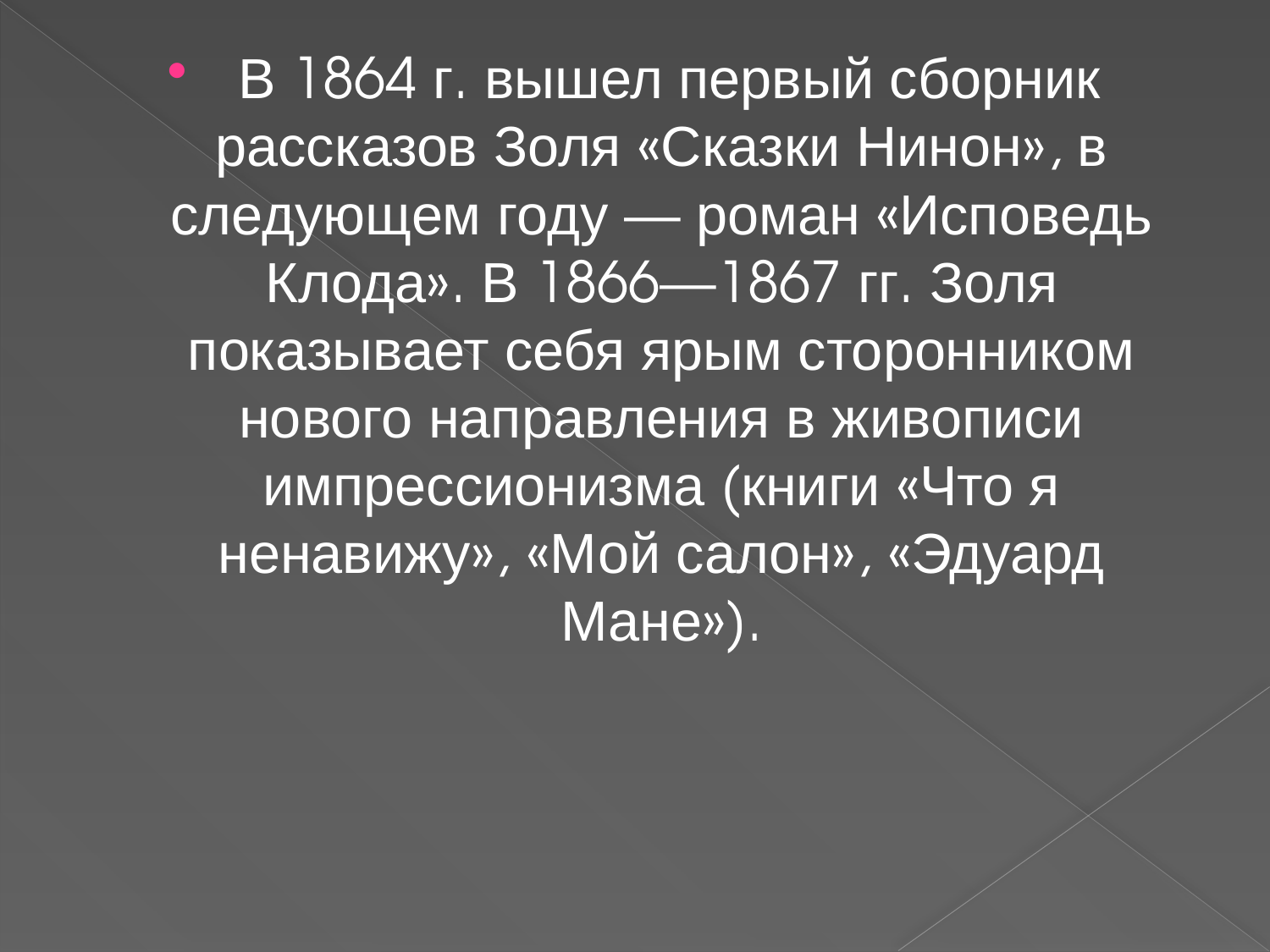

В 1864 г. вышел первый сборник рассказов Золя «Сказки Нинон», в следующем году — роман «Исповедь Клода». В 1866—1867 гг. Золя показывает себя ярым сторонником нового направления в живописи импрессионизма (книги «Что я ненавижу», «Мой салон», «Эдуард Мане»).